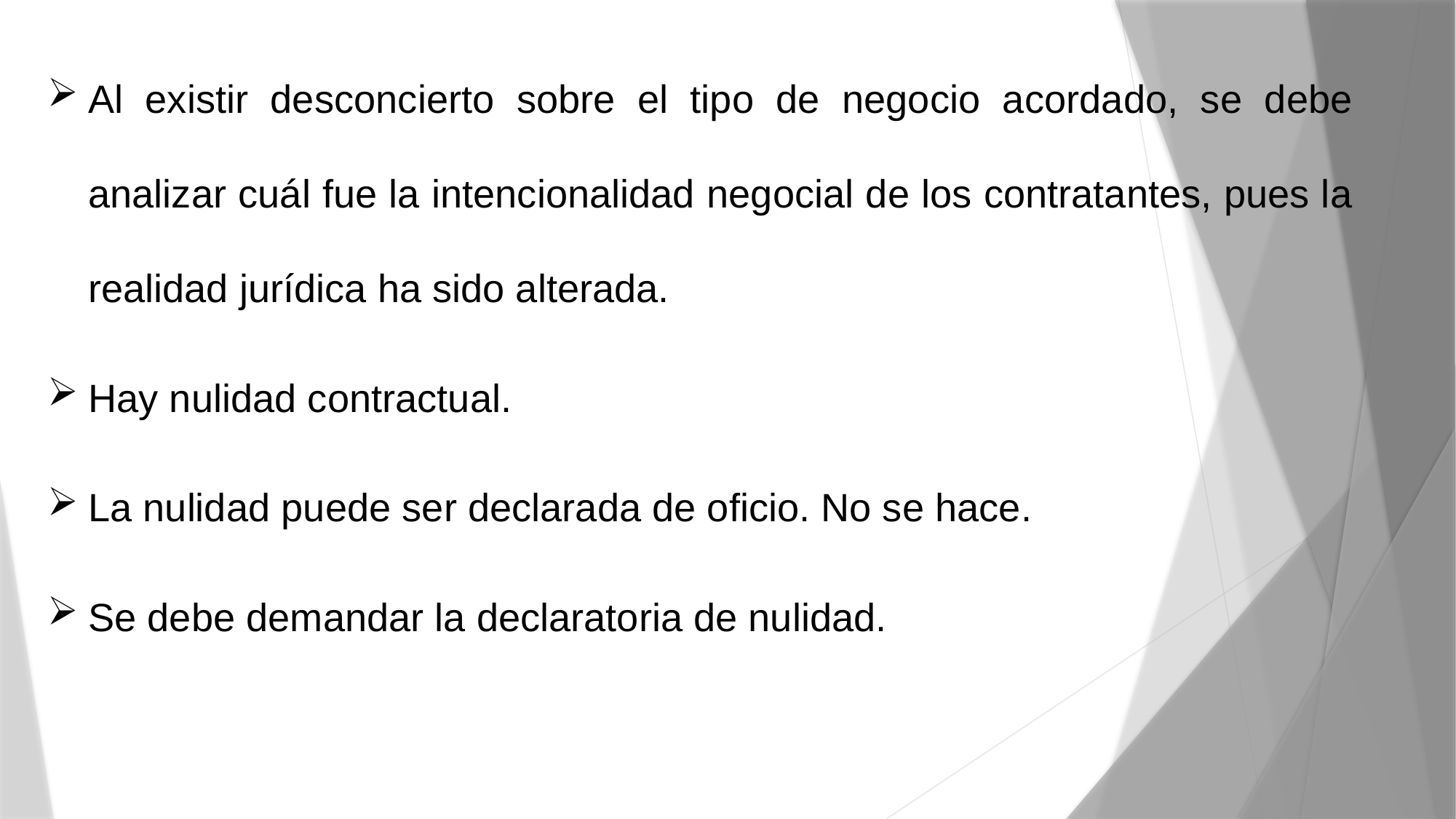

Al existir desconcierto sobre el tipo de negocio acordado, se debe analizar cuál fue la intencionalidad negocial de los contratantes, pues la realidad jurídica ha sido alterada.
Hay nulidad contractual.
La nulidad puede ser declarada de oficio. No se hace.
Se debe demandar la declaratoria de nulidad.